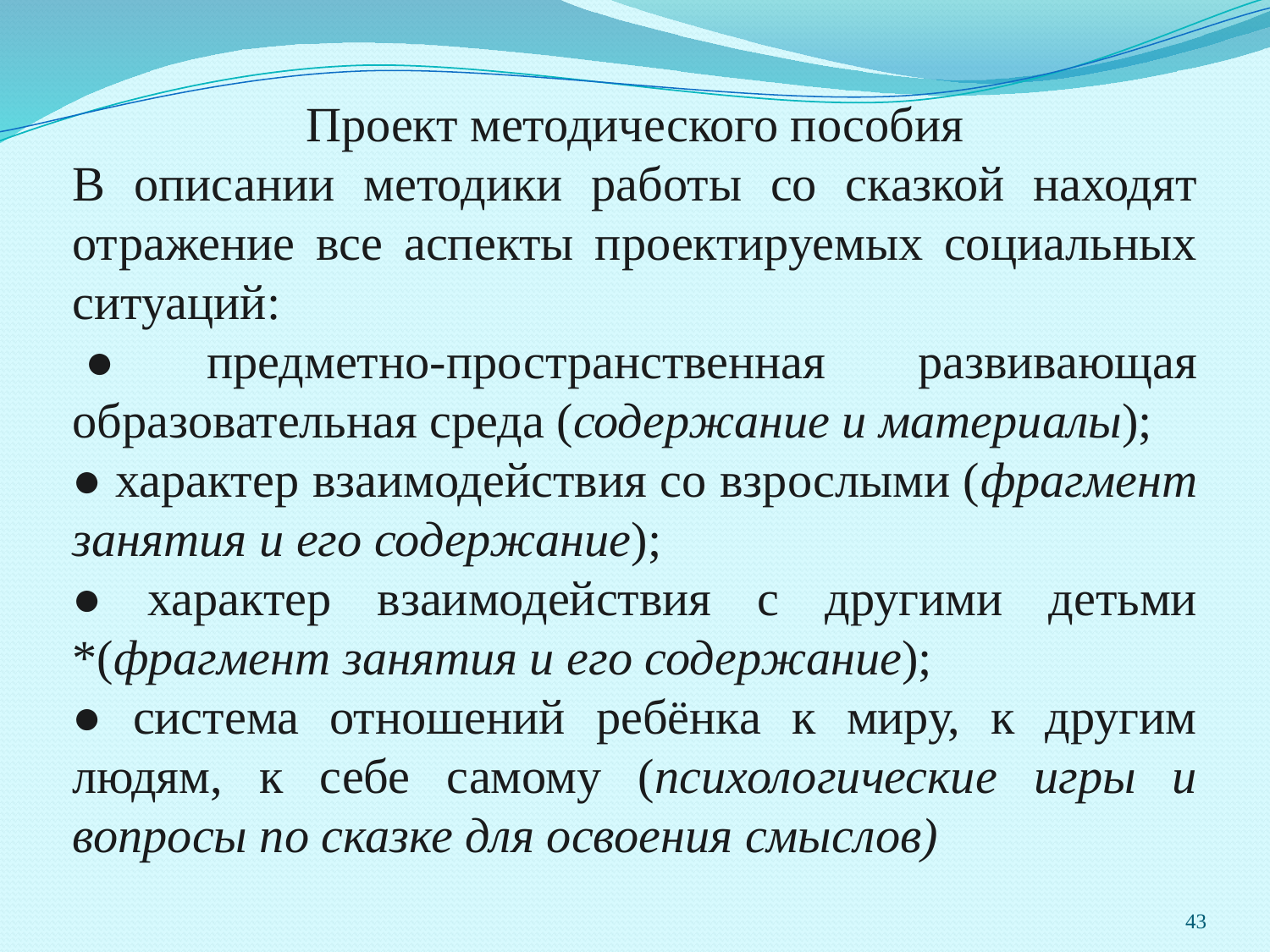

Проект методического пособия
В описании методики работы со сказкой находят отражение все аспекты проектируемых социальных ситуаций:
 ● предметно-пространственная развивающая образовательная среда (содержание и материалы);
● характер взаимодействия со взрослыми (фрагмент занятия и его содержание);
● характер взаимодействия с другими детьми *(фрагмент занятия и его содержание);
● система отношений ребёнка к миру, к другим людям, к себе самому (психологические игры и вопросы по сказке для освоения смыслов)

43